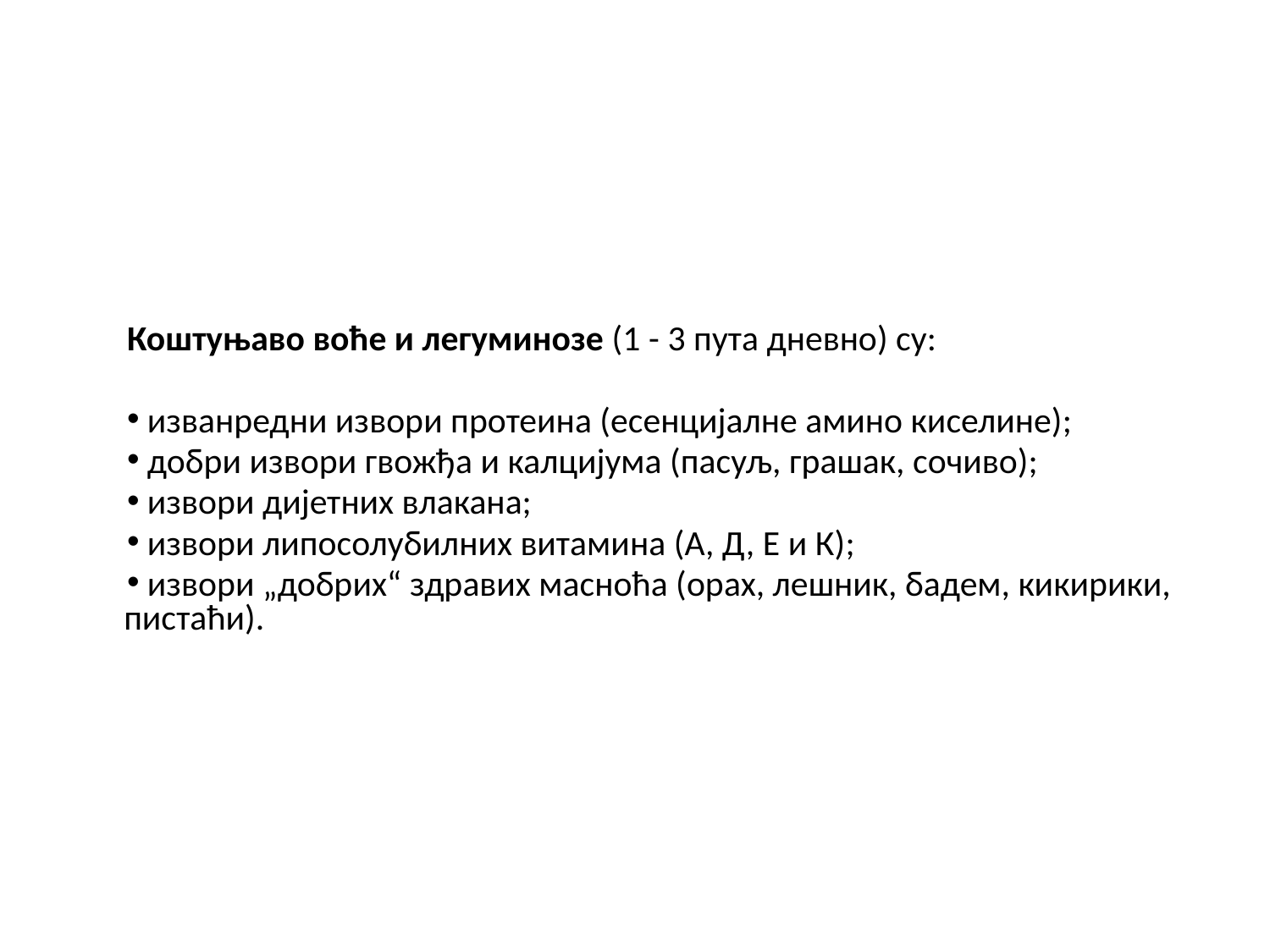

Коштуњаво воће и легуминозе (1 - 3 пута дневно) су:

 изванредни извори протеина (есенцијалне амино киселине);
 добри извори гвожђа и калцијума (пасуљ, грашак, сочиво);
 извори дијетних влакана;
 извори липосолубилних витамина (А, Д, Е и К);
 извори „добрих“ здравих масноћа (орах, лешник, бадем, кикирики, пистаћи).